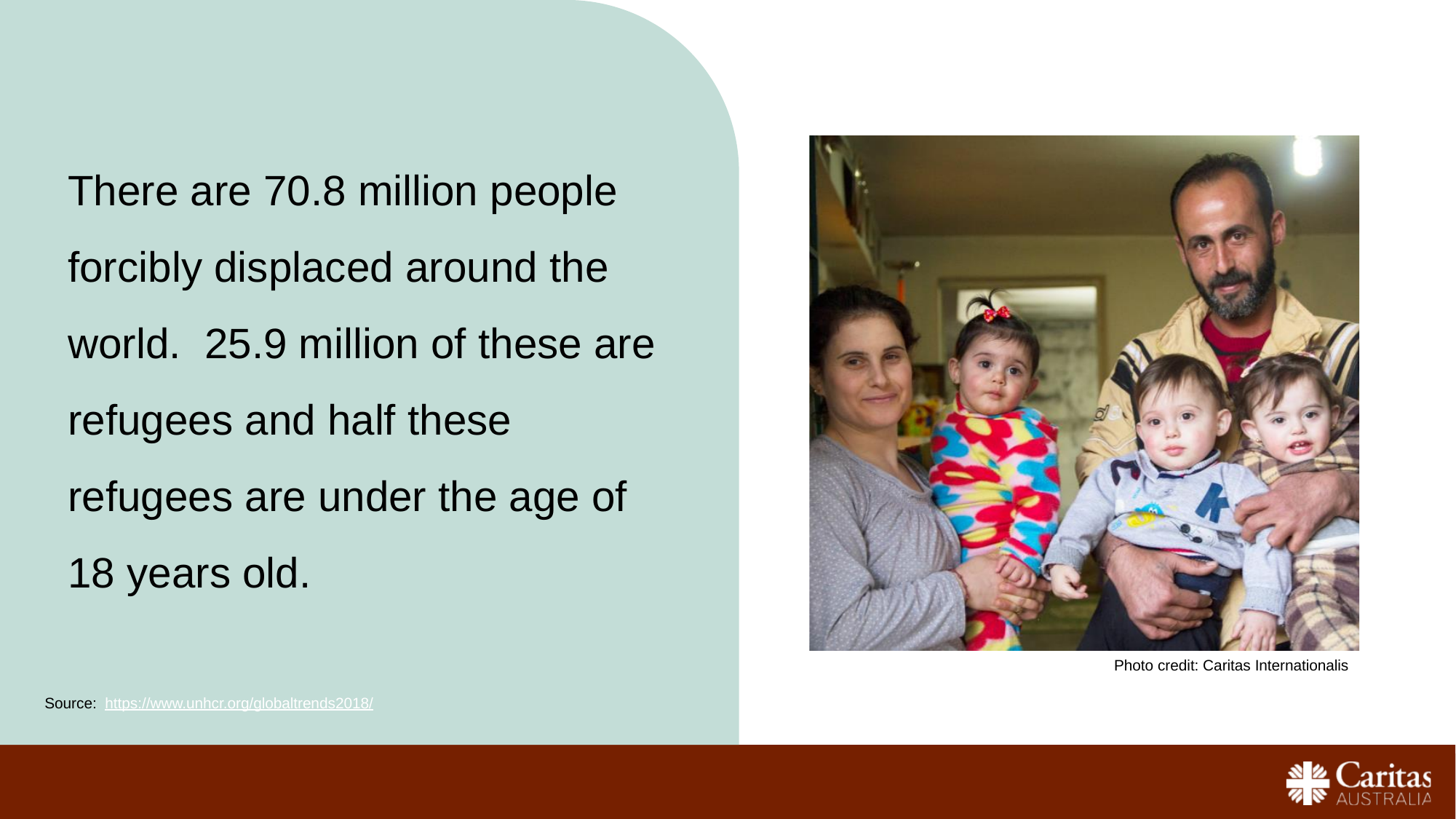

There are 70.8 million people forcibly displaced around the world.  25.9 million of these are refugees and half these refugees are under the age of 18 years old.

Photo credit: Caritas Internationalis
Source:  https://www.unhcr.org/globaltrends2018/